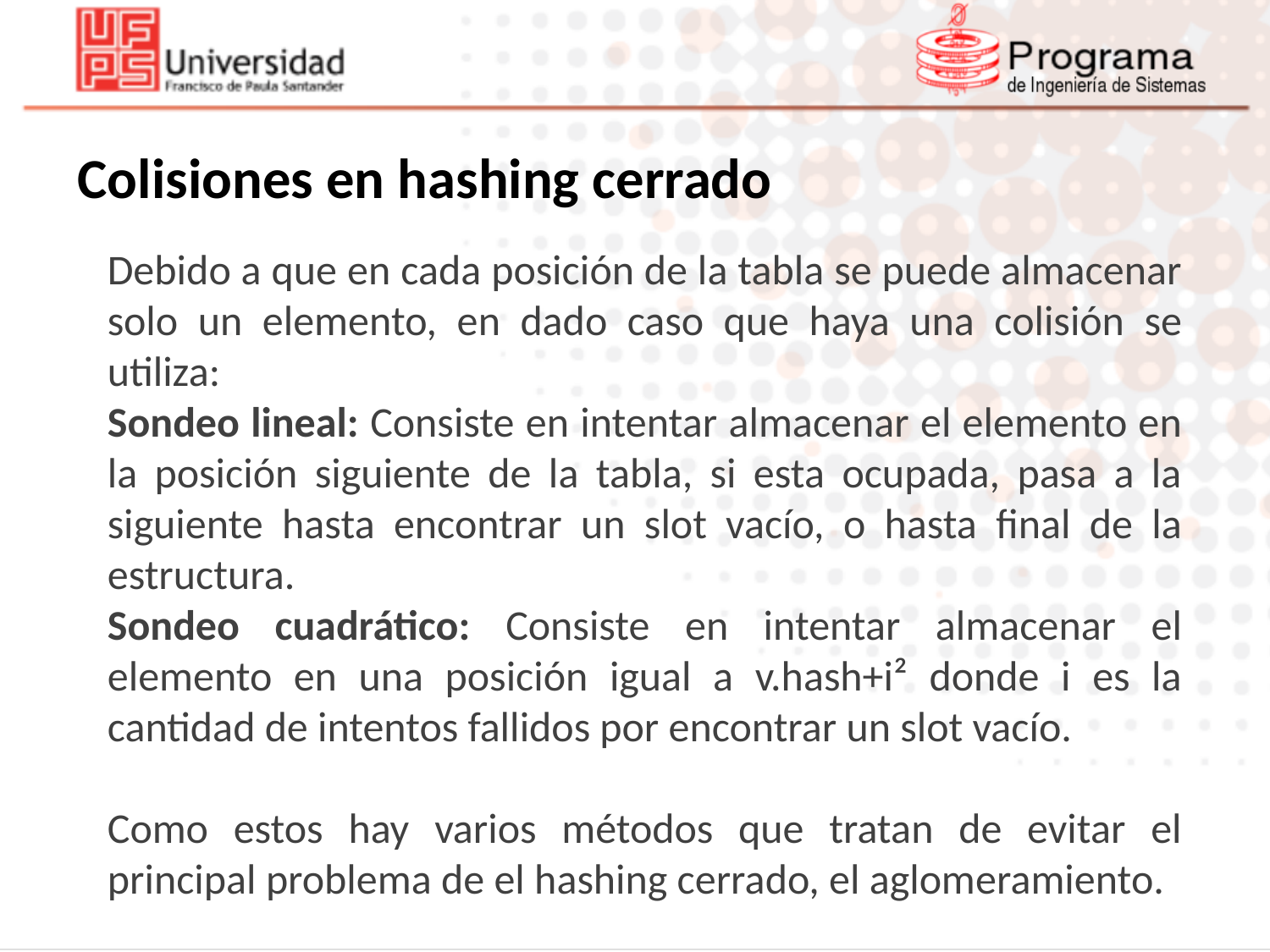

Colisiones en hashing cerrado
Debido a que en cada posición de la tabla se puede almacenar solo un elemento, en dado caso que haya una colisión se utiliza:
Sondeo lineal: Consiste en intentar almacenar el elemento en la posición siguiente de la tabla, si esta ocupada, pasa a la siguiente hasta encontrar un slot vacío, o hasta final de la estructura.
Sondeo cuadrático: Consiste en intentar almacenar el elemento en una posición igual a v.hash+i² donde i es la cantidad de intentos fallidos por encontrar un slot vacío.

Como estos hay varios métodos que tratan de evitar el principal problema de el hashing cerrado, el aglomeramiento.